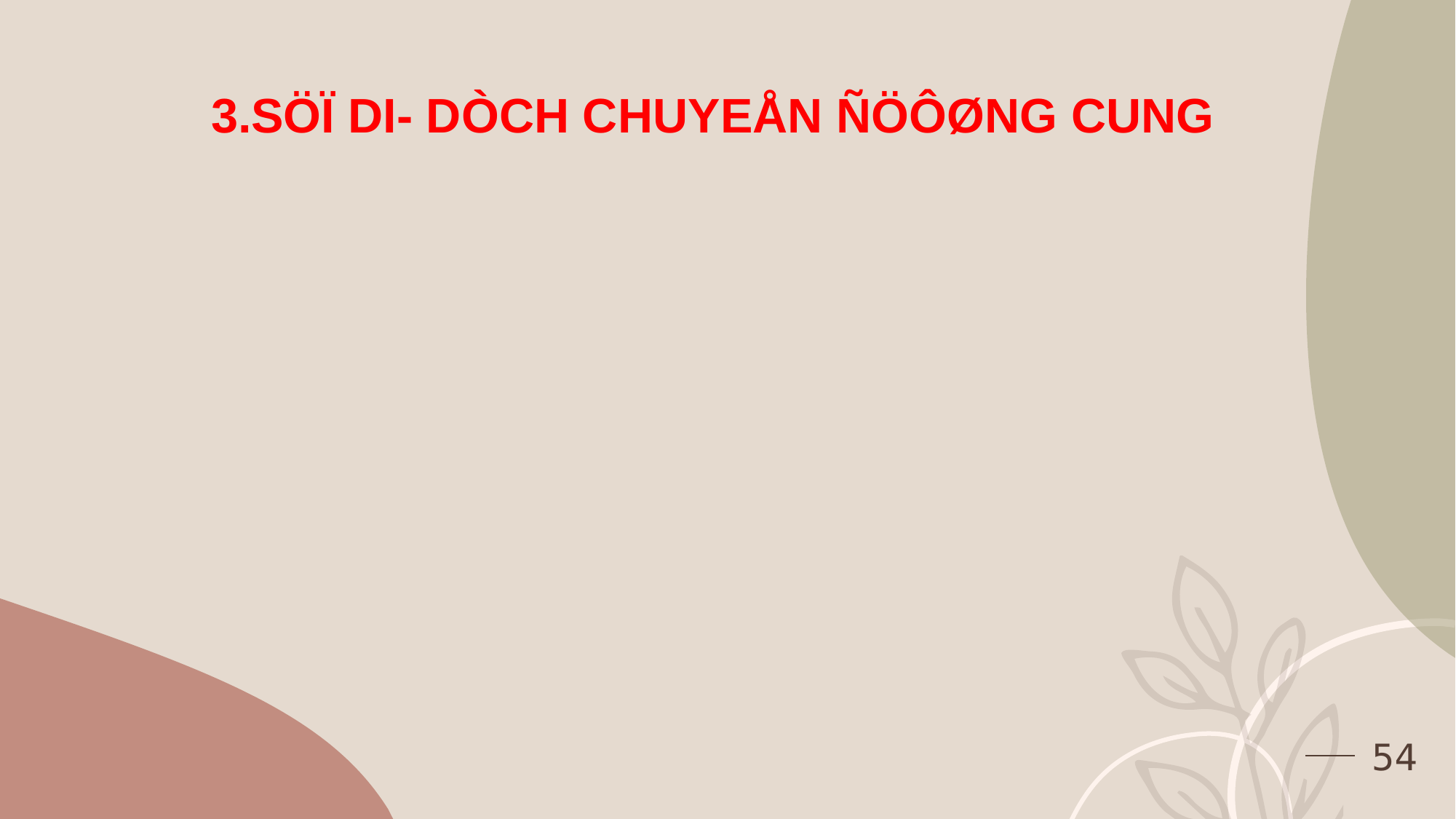

# 3.SÖÏ DI- DÒCH CHUYEÅN ÑÖÔØNG CUNG

54